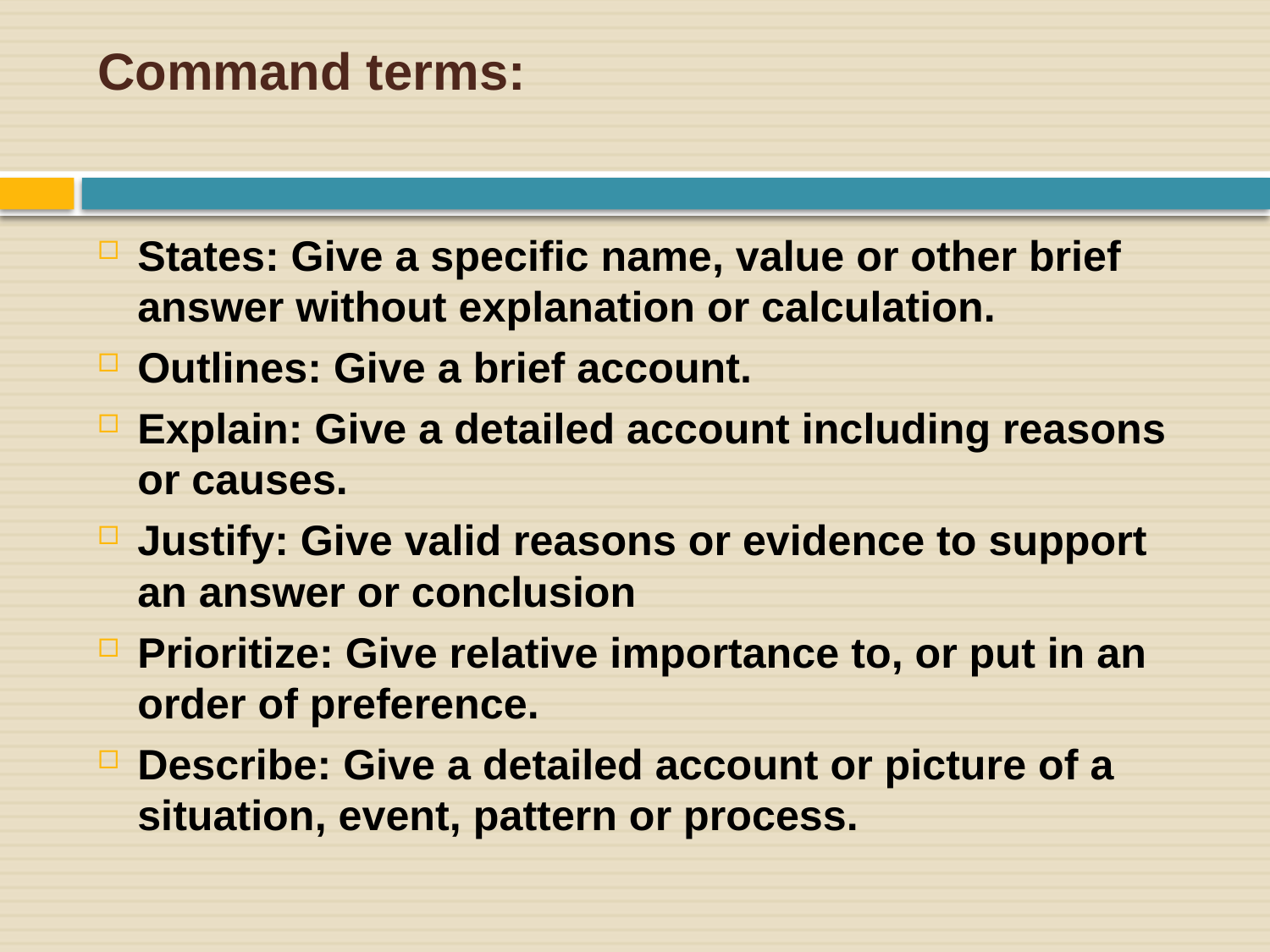

# Command terms:
States: Give a specific name, value or other brief answer without explanation or calculation.
Outlines: Give a brief account.
Explain: Give a detailed account including reasons or causes.
Justify: Give valid reasons or evidence to support an answer or conclusion
Prioritize: Give relative importance to, or put in an order of preference.
Describe: Give a detailed account or picture of a situation, event, pattern or process.